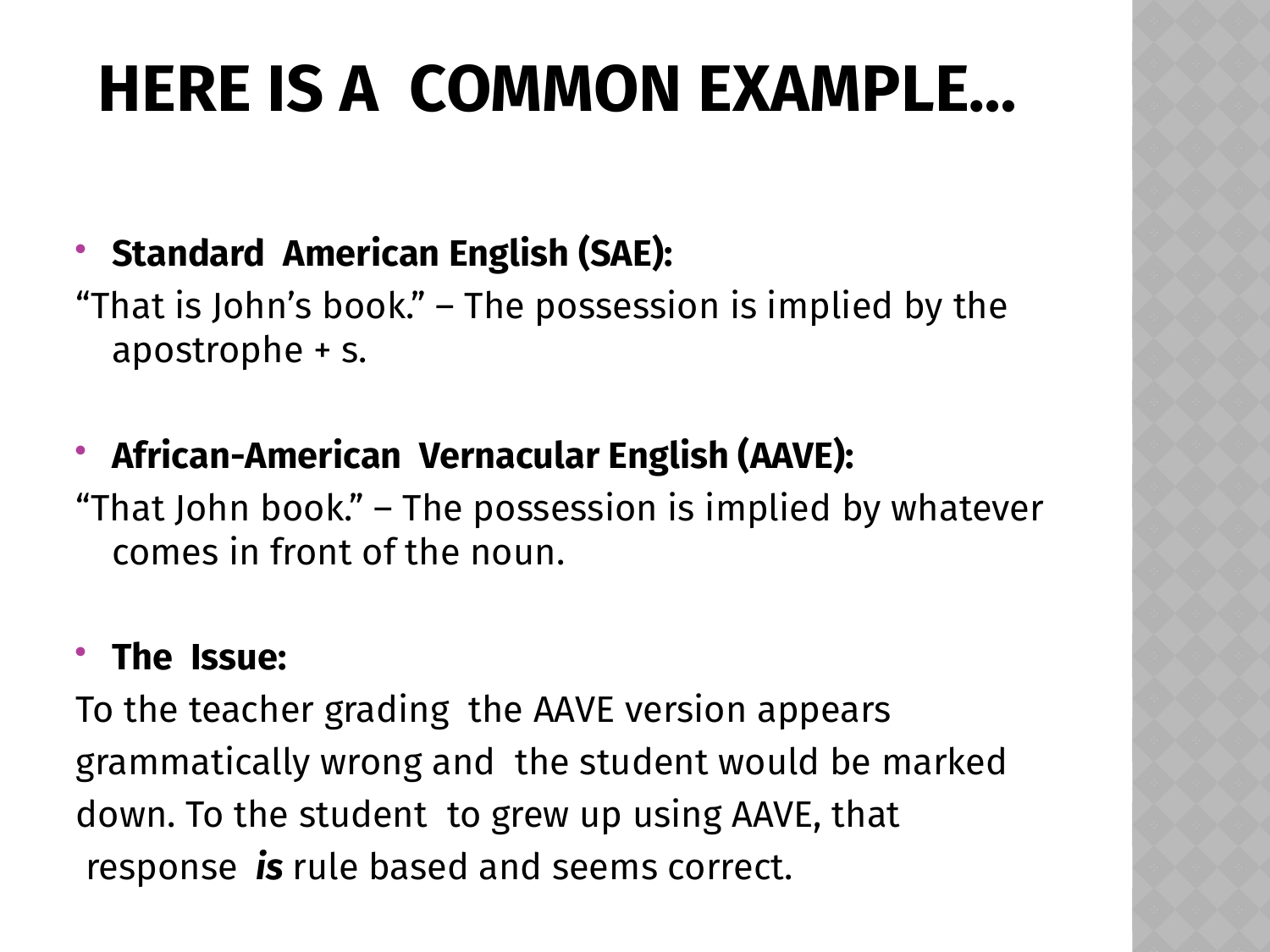

# Here is a  common example…
Standard  American English (SAE):
“That is John’s book.” – The possession is implied by the apostrophe + s.

African-American  Vernacular English (AAVE):
“That John book.” – The possession is implied by whatever comes in front of the noun.

The  Issue:
To the teacher grading  the AAVE version appears
grammatically wrong and  the student would be marked
down. To the student  to grew up using AAVE, that
 response  is rule based and seems correct.